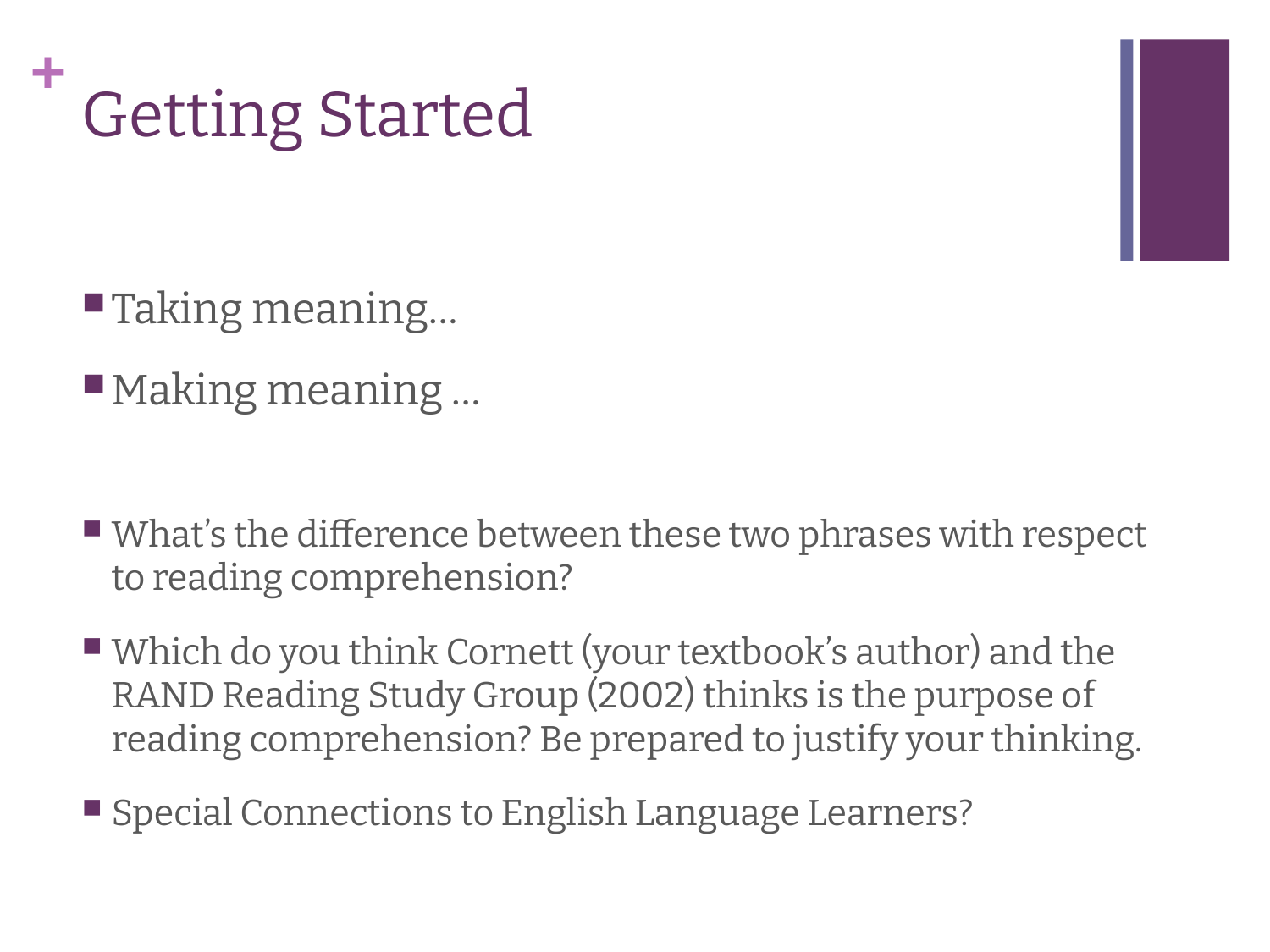

# Getting Started
Taking meaning…
Making meaning …

What’s the difference between these two phrases with respect to reading comprehension?
Which do you think Cornett (your textbook’s author) and the RAND Reading Study Group (2002) thinks is the purpose of reading comprehension? Be prepared to justify your thinking.
Special Connections to English Language Learners?